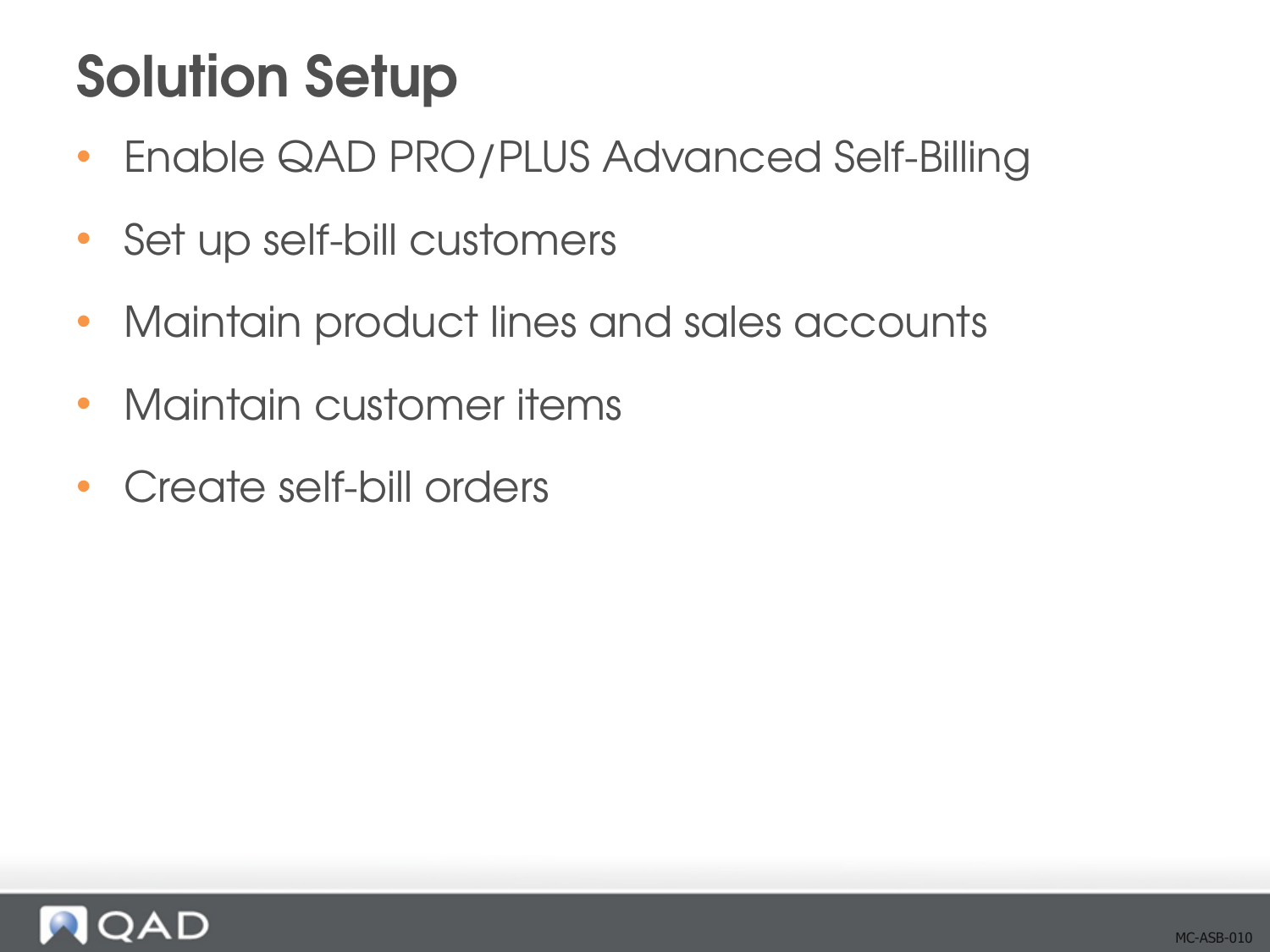

# Solution Setup
Enable QAD PRO/PLUS Advanced Self-Billing
Set up self-bill customers
Maintain product lines and sales accounts
Maintain customer items
Create self-bill orders

MC-ASB-010